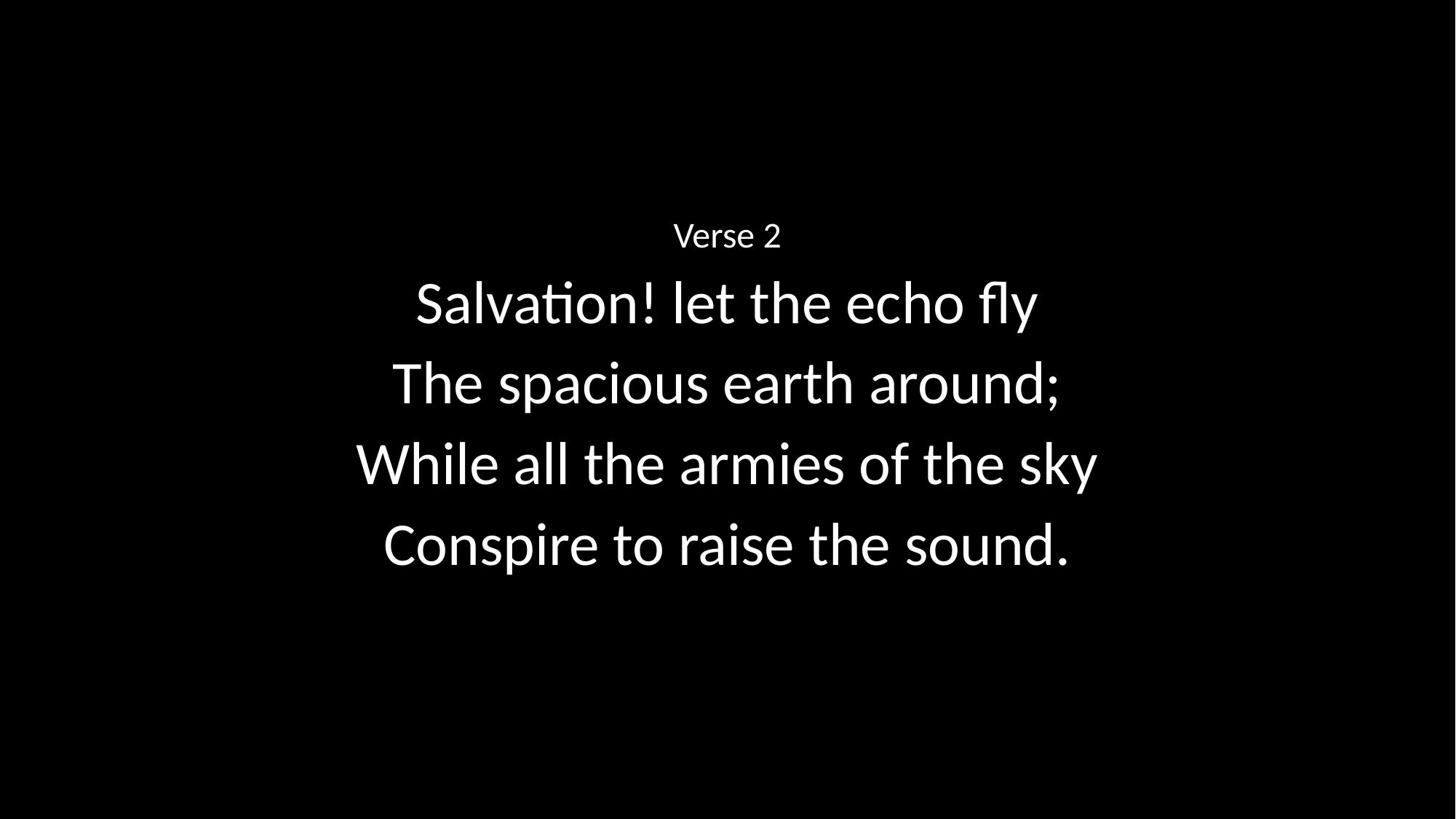

Verse 2
Salvation! let the echo fly
The spacious earth around;
While all the armies of the sky
Conspire to raise the sound.